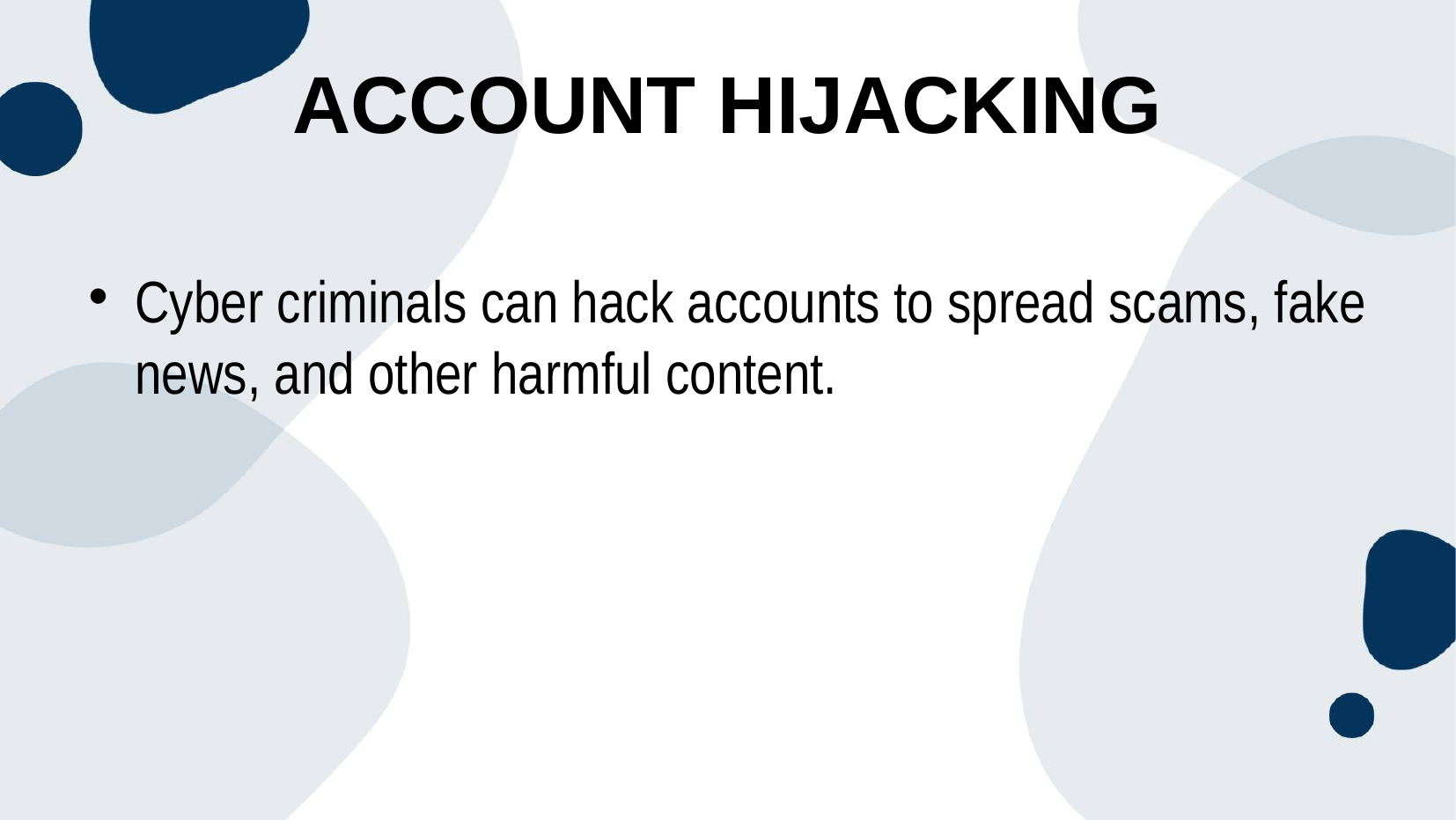

# Account hijacking
Cyber criminals can hack accounts to spread scams, fake news, and other harmful content.